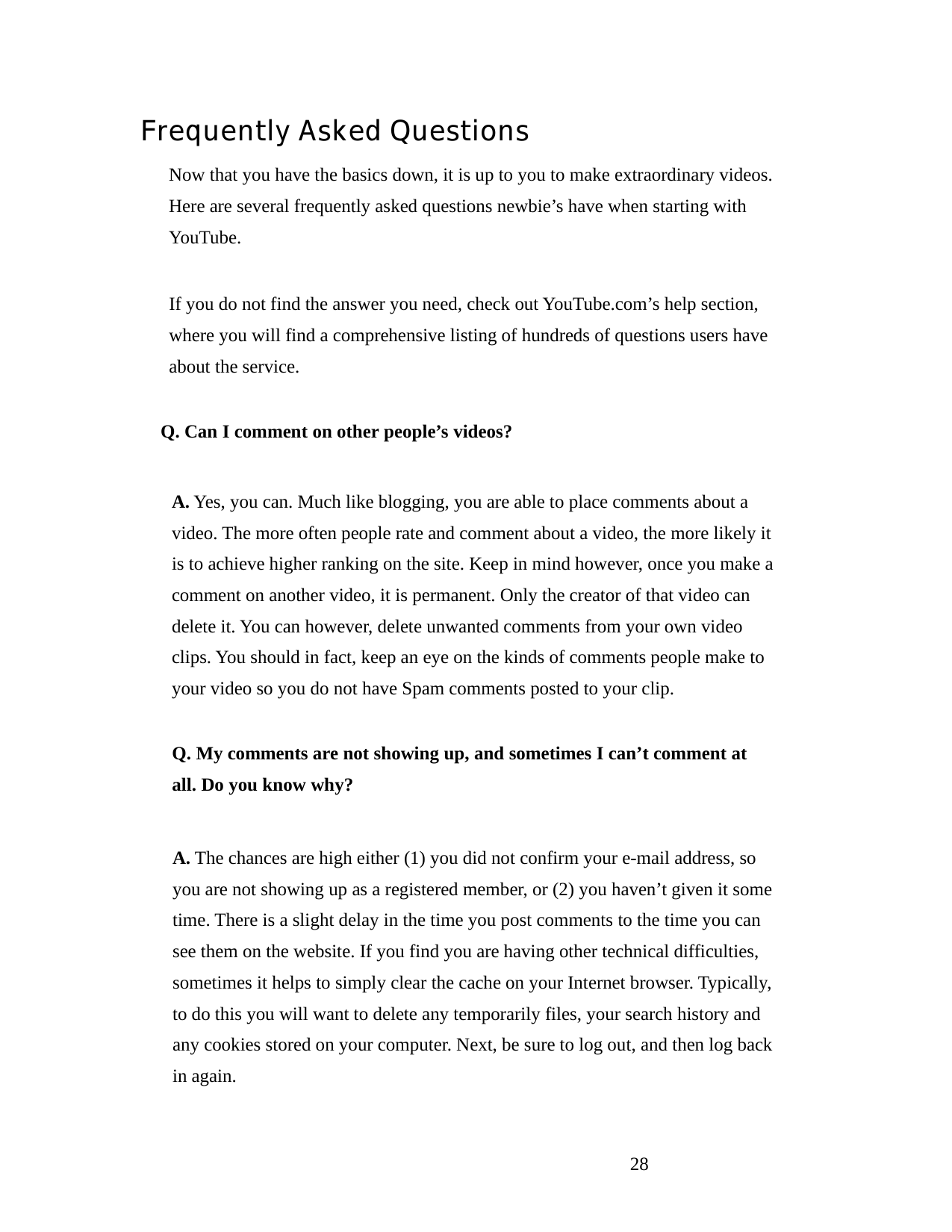

Frequently Asked Questions
Now that you have the basics down, it is up to you to make extraordinary videos.
Here are several frequently asked questions newbie’s have when starting with
YouTube.
If you do not find the answer you need, check out YouTube.com’s help section,
where you will find a comprehensive listing of hundreds of questions users have
about the service.
Q. Can I comment on other people’s videos?
A. Yes, you can. Much like blogging, you are able to place comments about a
video. The more often people rate and comment about a video, the more likely it
is to achieve higher ranking on the site. Keep in mind however, once you make a
comment on another video, it is permanent. Only the creator of that video can
delete it. You can however, delete unwanted comments from your own video
clips. You should in fact, keep an eye on the kinds of comments people make to
your video so you do not have Spam comments posted to your clip.
Q. My comments are not showing up, and sometimes I can’t comment at
all. Do you know why?
A. The chances are high either (1) you did not confirm your e-mail address, so
you are not showing up as a registered member, or (2) you haven’t given it some
time. There is a slight delay in the time you post comments to the time you can
see them on the website. If you find you are having other technical difficulties,
sometimes it helps to simply clear the cache on your Internet browser. Typically,
to do this you will want to delete any temporarily files, your search history and
any cookies stored on your computer. Next, be sure to log out, and then log back
in again.
28